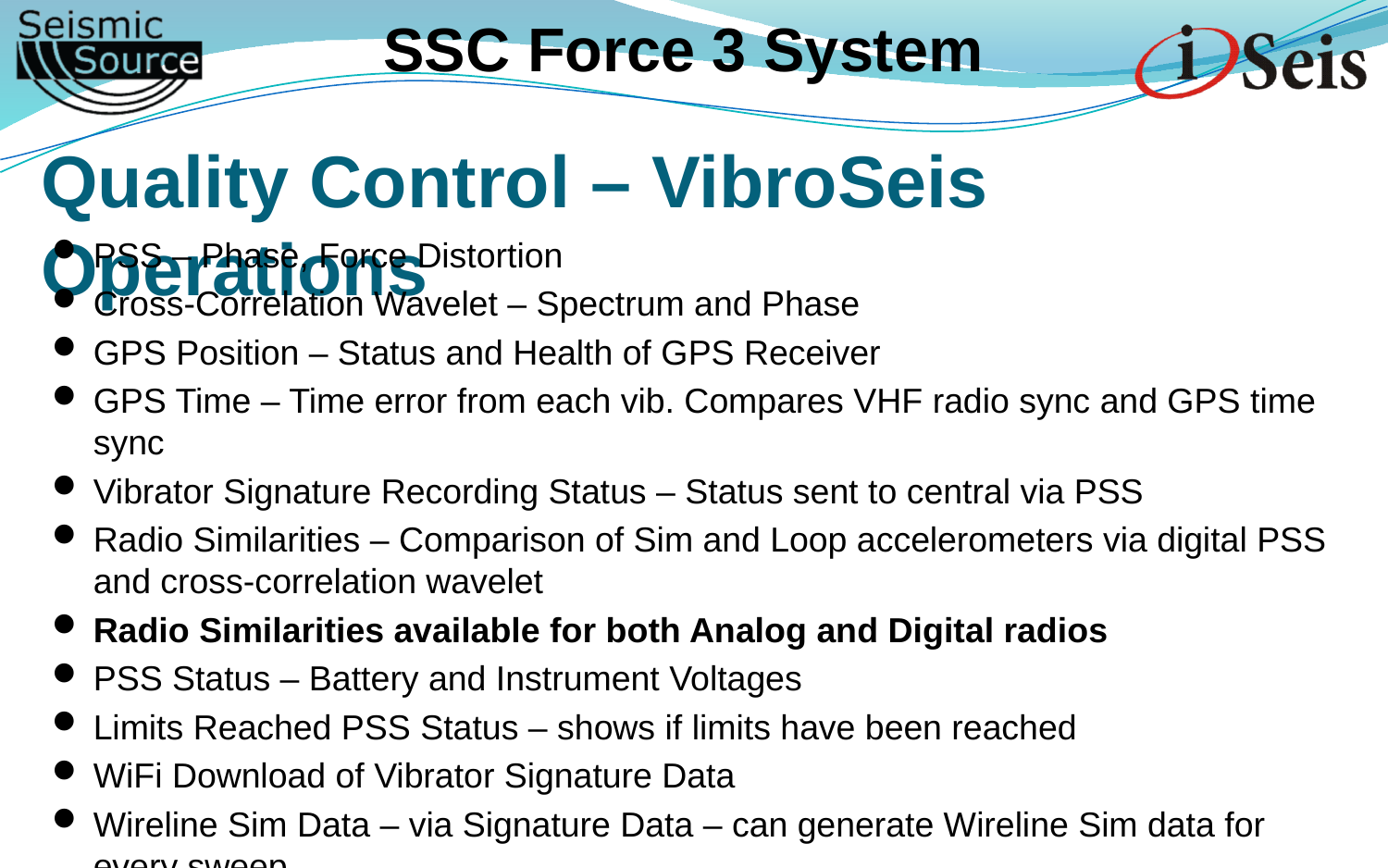

# Quality Control – VibroSeis Operations
PSS – Phase, Force Distortion
Cross-Correlation Wavelet – Spectrum and Phase
GPS Position – Status and Health of GPS Receiver
GPS Time – Time error from each vib. Compares VHF radio sync and GPS time sync
Vibrator Signature Recording Status – Status sent to central via PSS
Radio Similarities – Comparison of Sim and Loop accelerometers via digital PSS and cross-correlation wavelet
Radio Similarities available for both Analog and Digital radios
PSS Status – Battery and Instrument Voltages
Limits Reached PSS Status – shows if limits have been reached
WiFi Download of Vibrator Signature Data
Wireline Sim Data – via Signature Data – can generate Wireline Sim data for every sweep